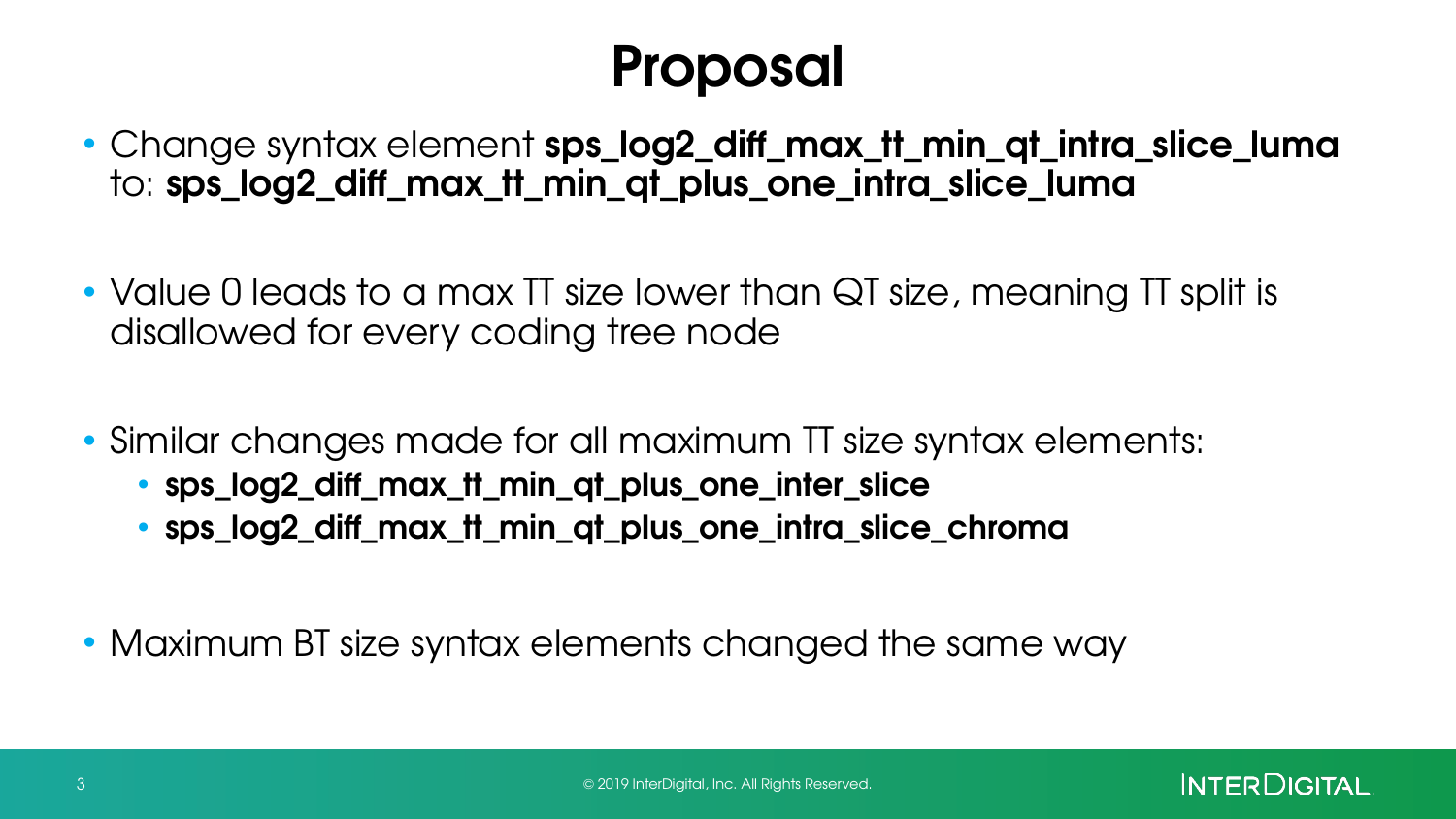

# Proposal
Change syntax element sps_log2_diff_max_tt_min_qt_intra_slice_luma to: sps_log2_diff_max_tt_min_qt_plus_one_intra_slice_luma

Value 0 leads to a max TT size lower than QT size, meaning TT split is disallowed for every coding tree node

Similar changes made for all maximum TT size syntax elements:
sps_log2_diff_max_tt_min_qt_plus_one_inter_slice
sps_log2_diff_max_tt_min_qt_plus_one_intra_slice_chroma

Maximum BT size syntax elements changed the same way
3
© 2019 InterDigital, Inc. All Rights Reserved.